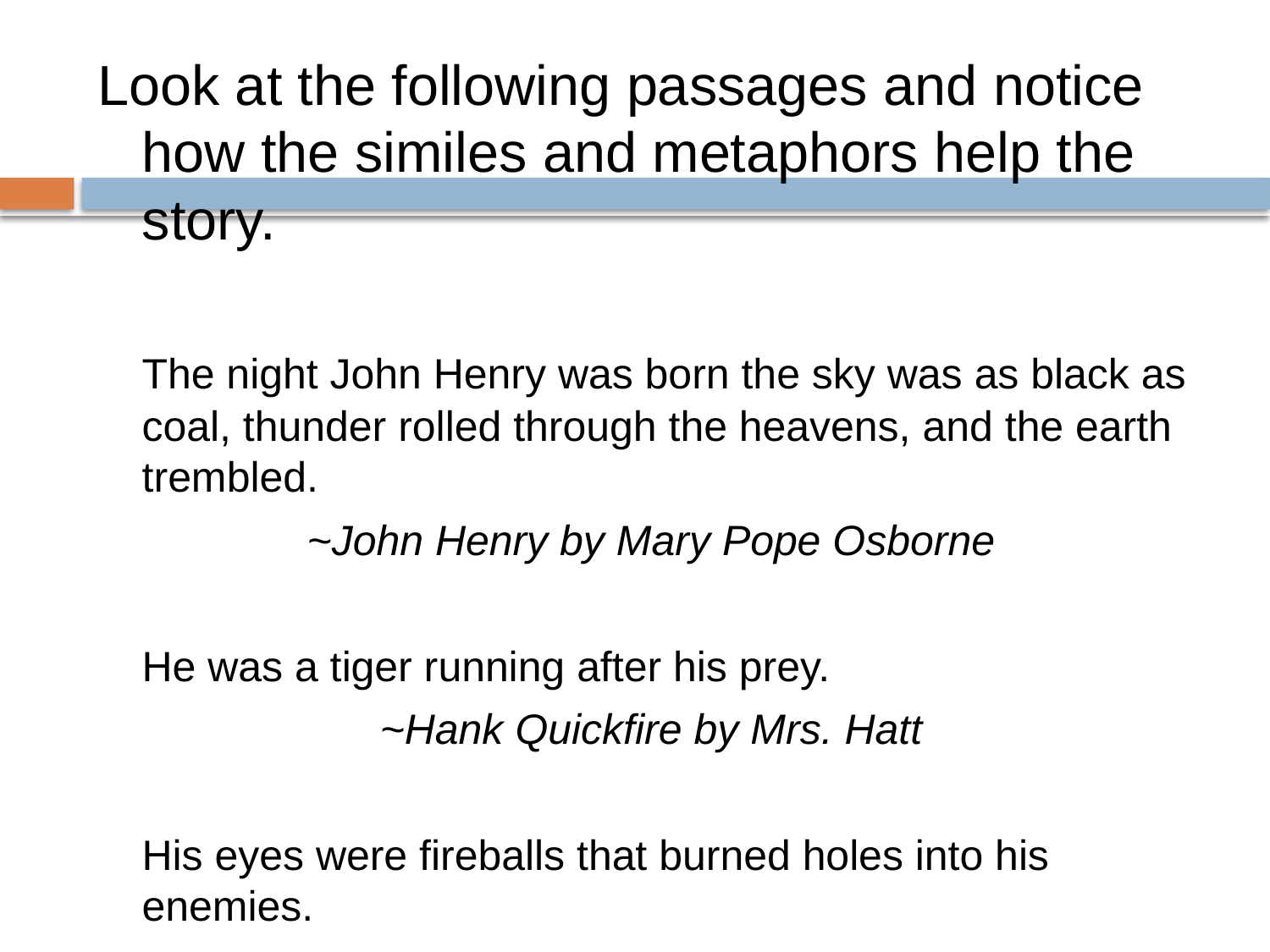

Look at the following passages and notice how the similes and metaphors help the story.

	The night John Henry was born the sky was as black as coal, thunder rolled through the heavens, and the earth trembled.
~John Henry by Mary Pope Osborne

	He was a tiger running after his prey.
~Hank Quickfire by Mrs. Hatt

	His eyes were fireballs that burned holes into his enemies.
~Hank Quickfire by Mrs. Hatt